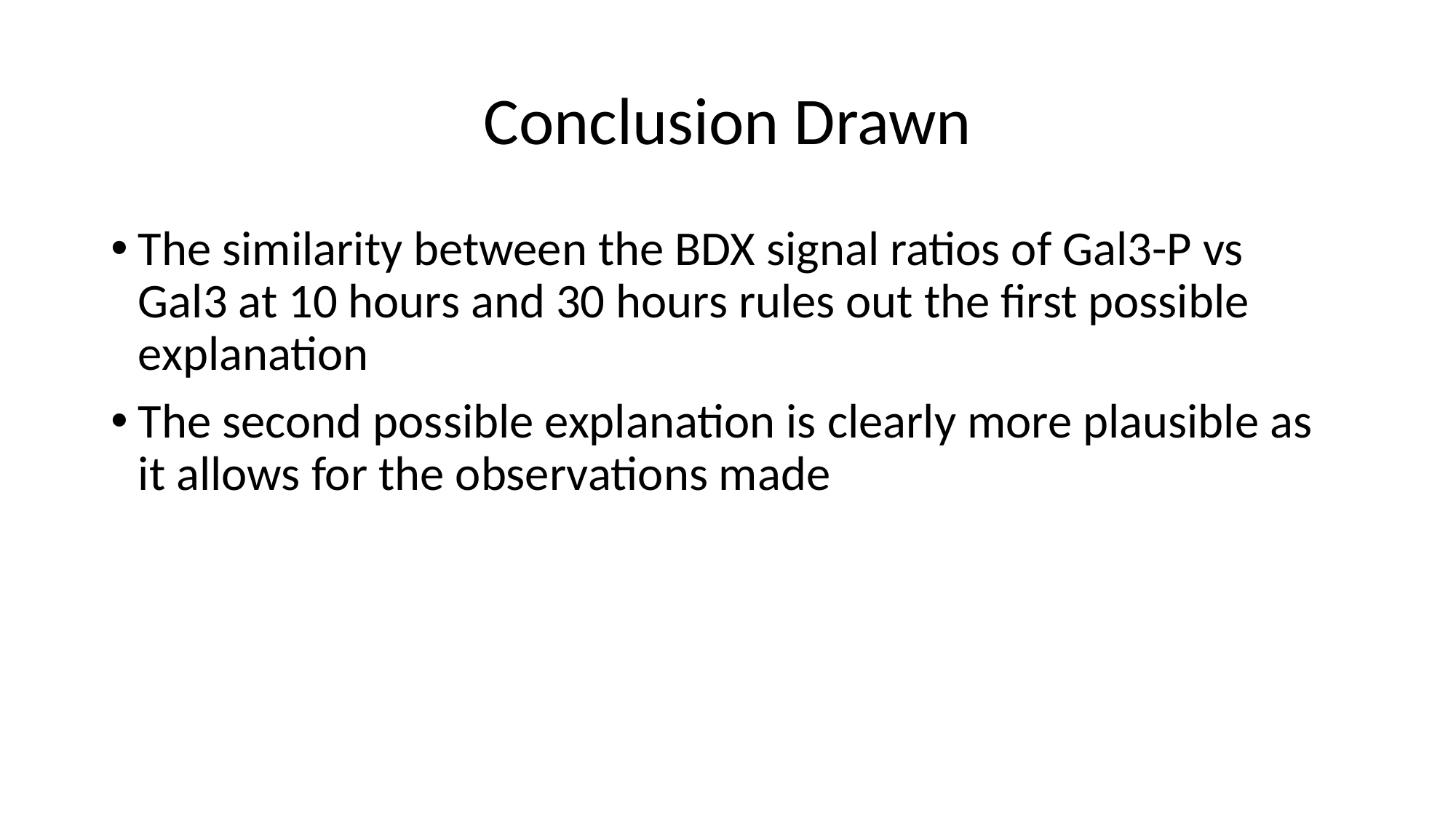

# Conclusion Drawn
The similarity between the BDX signal ratios of Gal3-P vs Gal3 at 10 hours and 30 hours rules out the first possible explanation
The second possible explanation is clearly more plausible as it allows for the observations made